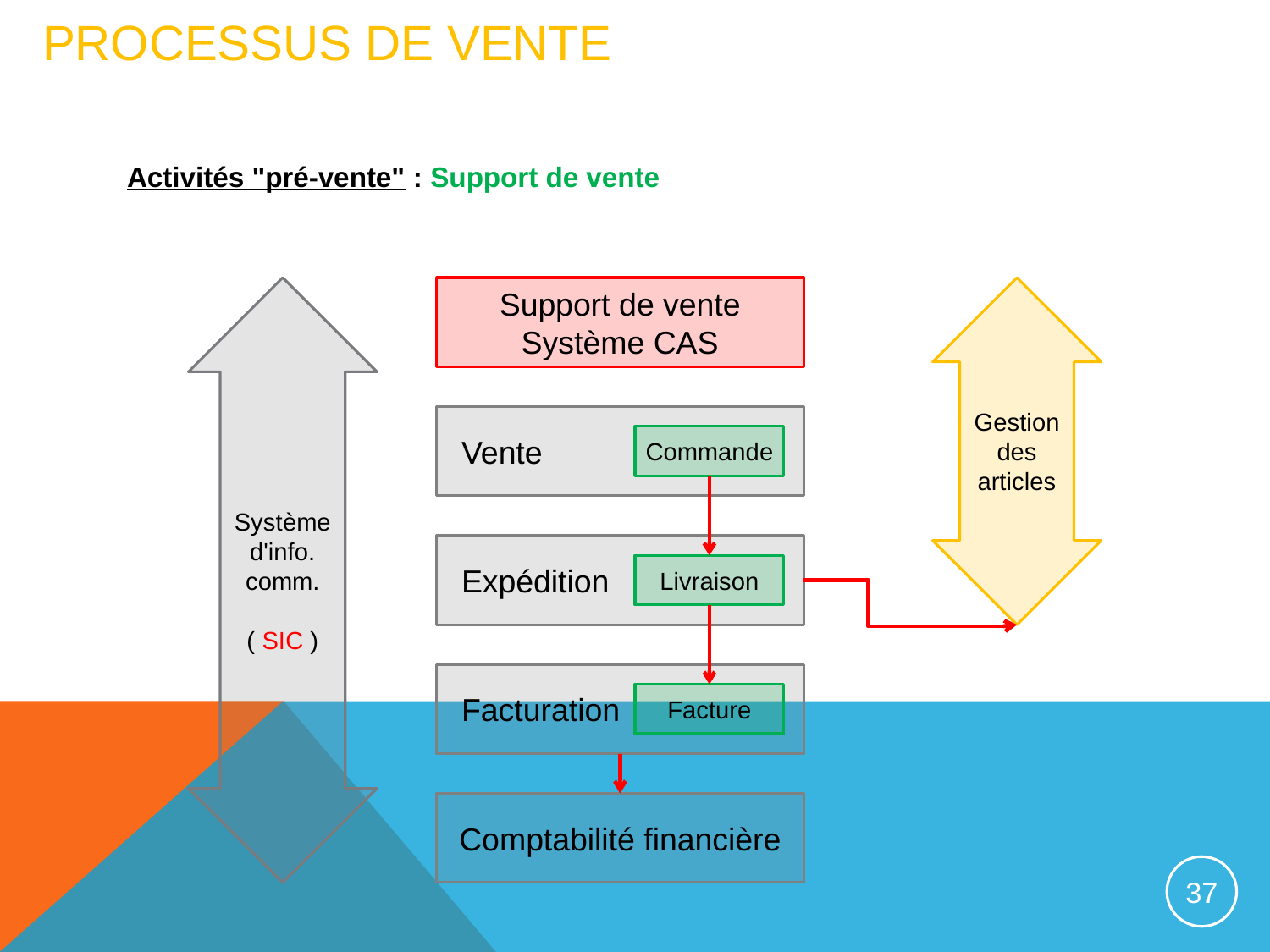

# Processus de vente
Activités "pré-vente" : Support de vente

Système
d'info.
comm.

( SIC )
Support de vente
Système CAS
Gestion des articles
Vente
Commande
Expédition
Livraison
Facturation
Facture
Comptabilité financière
37